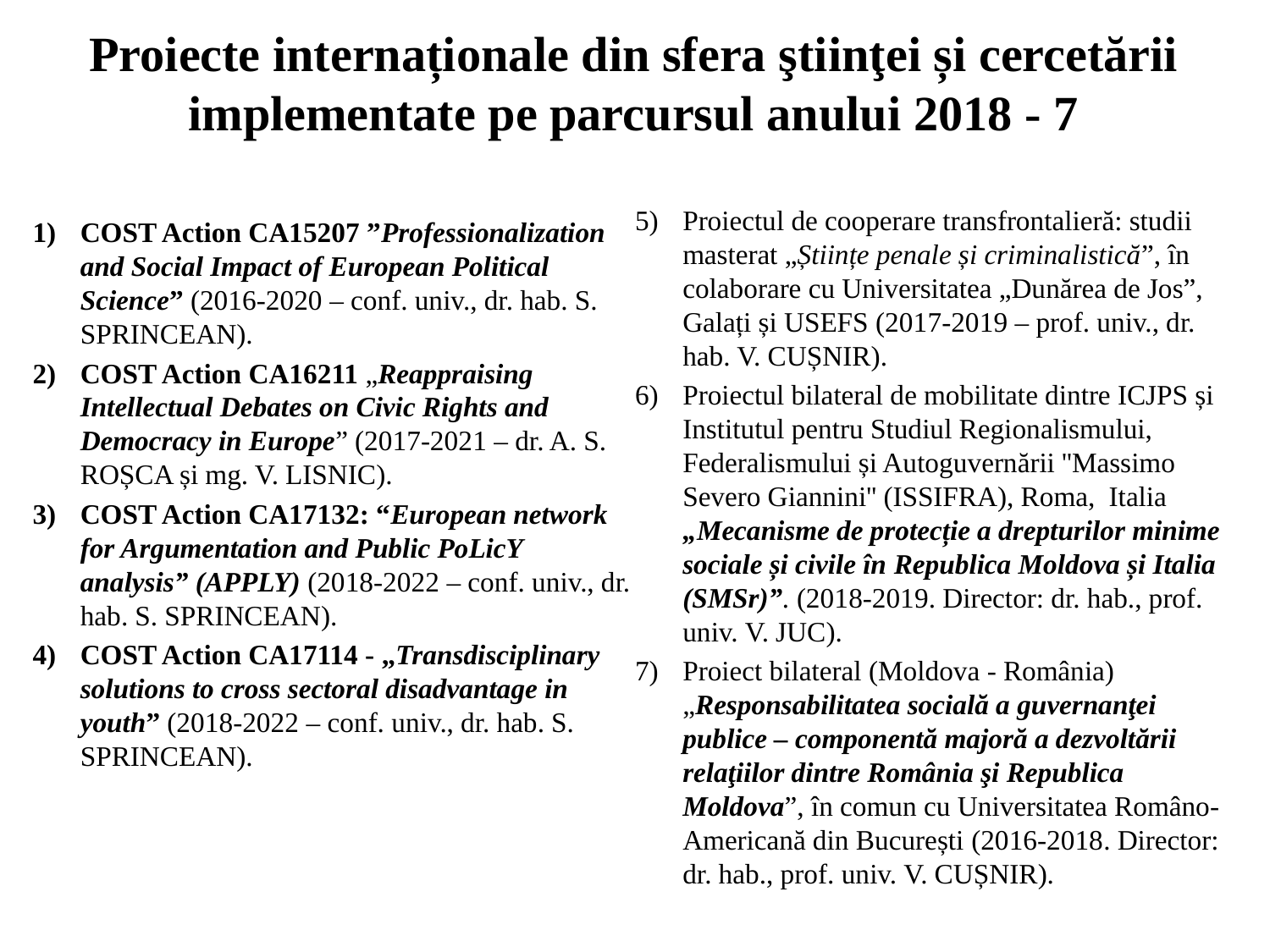

# Proiecte internaționale din sfera ştiinţei și cercetării implementate pe parcursul anului 2018 - 7

COST Action CA15207 ”Professionalization and Social Impact of European Political Science” (2016-2020 – conf. univ., dr. hab. S. SPRINCEAN).
COST Action CA16211 „Reappraising Intellectual Debates on Civic Rights and Democracy in Europe” (2017-2021 – dr. A. S. ROȘCA și mg. V. LISNIC).
COST Action CA17132: “European network for Argumentation and Public PoLicY analysis” (APPLY) (2018-2022 – conf. univ., dr. hab. S. SPRINCEAN).
COST Action CA17114 - „Transdisciplinary solutions to cross sectoral disadvantage in youth” (2018-2022 – conf. univ., dr. hab. S. SPRINCEAN).

Proiectul de cooperare transfrontalieră: studii masterat „Științe penale și criminalistică”, în colaborare cu Universitatea „Dunărea de Jos”, Galați și USEFS (2017-2019 – prof. univ., dr. hab. V. CUȘNIR).
Proiectul bilateral de mobilitate dintre ICJPS și Institutul pentru Studiul Regionalismului,  Federalismului și Autoguvernării ''Massimo Severo Giannini'' (ISSIFRA), Roma,  Italia  „Mecanisme de protecție a drepturilor minime sociale și civile în Republica Moldova și Italia (SMSr)”. (2018-2019. Director: dr. hab., prof. univ. V. JUC).
Proiect bilateral (Moldova - România) „Responsabilitatea socială a guvernanţei publice – componentă majoră a dezvoltării relaţiilor dintre România şi Republica Moldova”, în comun cu Universitatea Româno-Americană din București (2016-2018. Director: dr. hab., prof. univ. V. CUȘNIR).